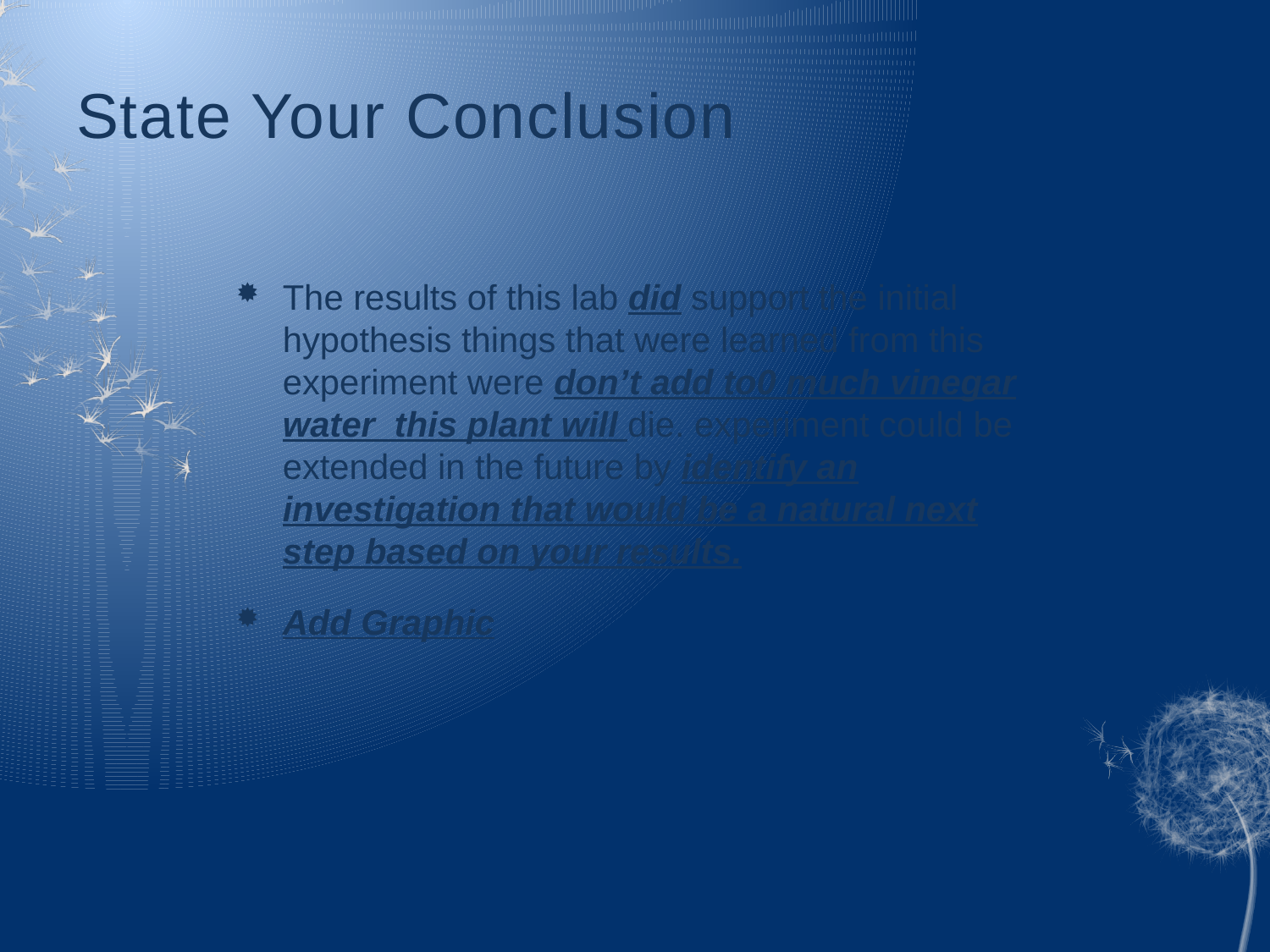

# State Your Conclusion
The results of this lab did support the initial hypothesis things that were learned from this experiment were don’t add to0 much vinegar water  this plant will die. experiment could be extended in the future by identify an investigation that would be a natural next step based on your results.
Add Graphic